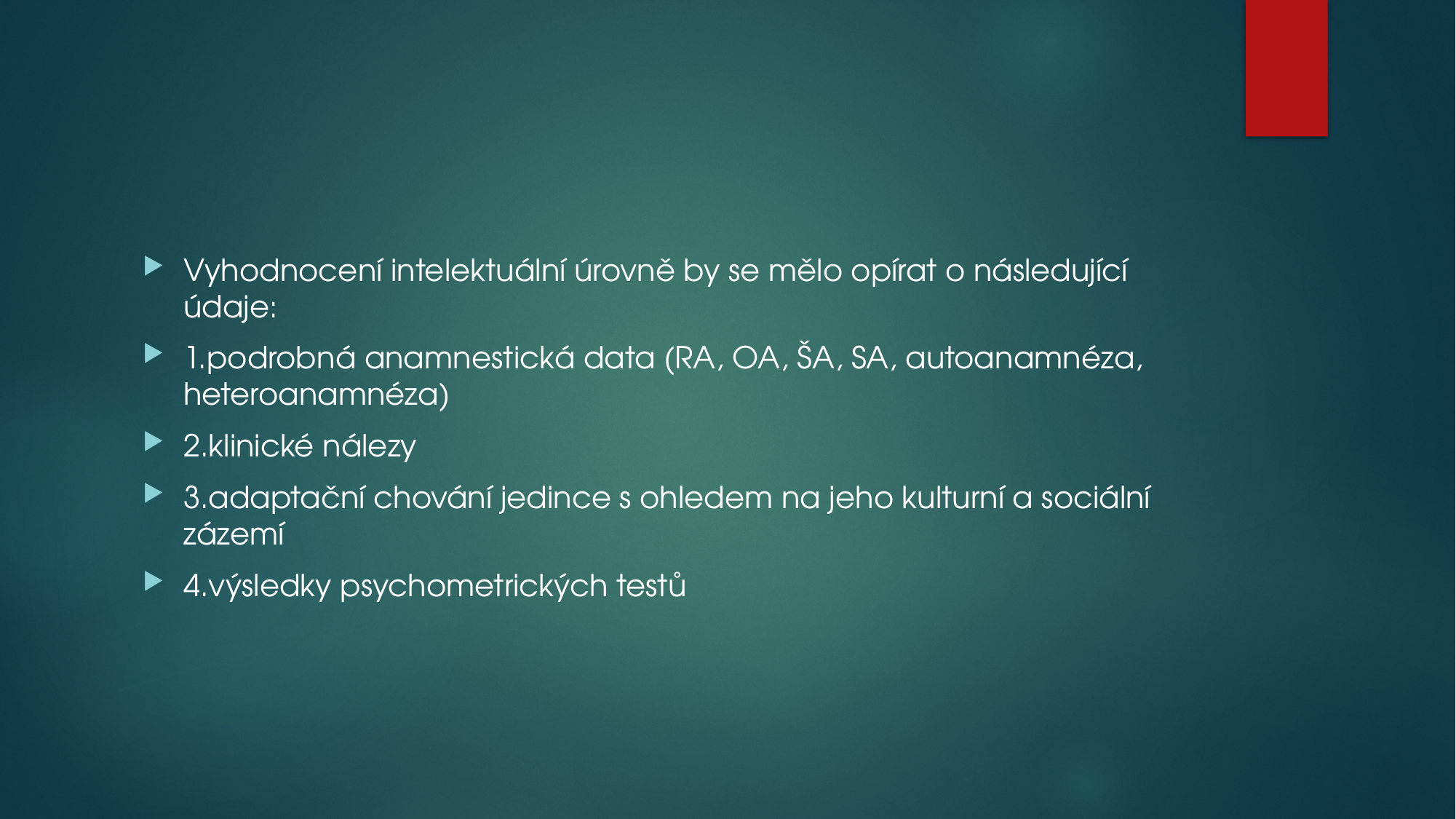

#
Vyhodnocení intelektuální úrovně by se mělo opírat o následující údaje:
1.podrobná anamnestická data (RA, OA, ŠA, SA, autoanamnéza, heteroanamnéza)
2.klinické nálezy
3.adaptační chování jedince s ohledem na jeho kulturní a sociální zázemí
4.výsledky psychometrických testů